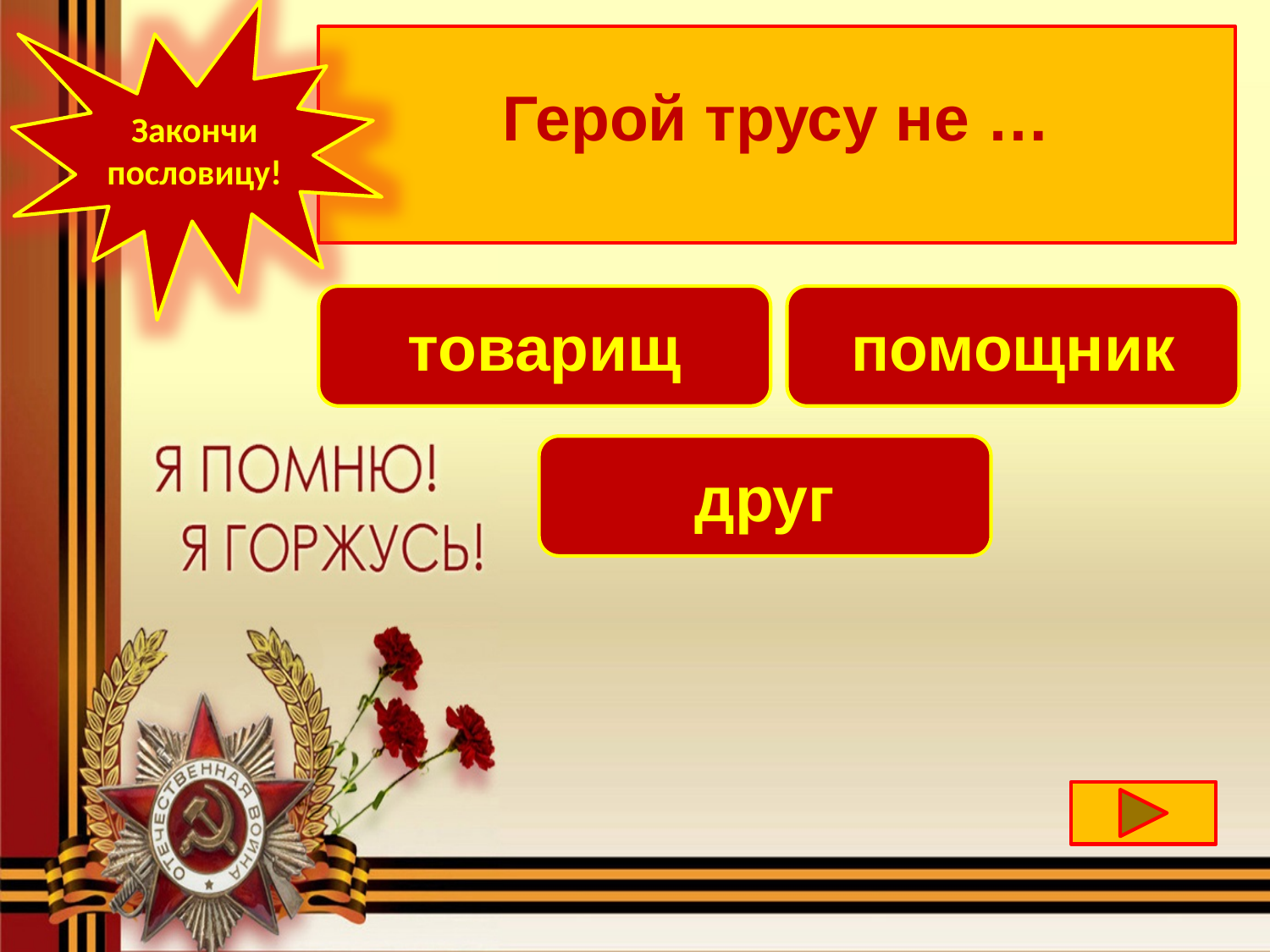

Закончи пословицу!
Герой трусу не …
товарищ
помощник
друг